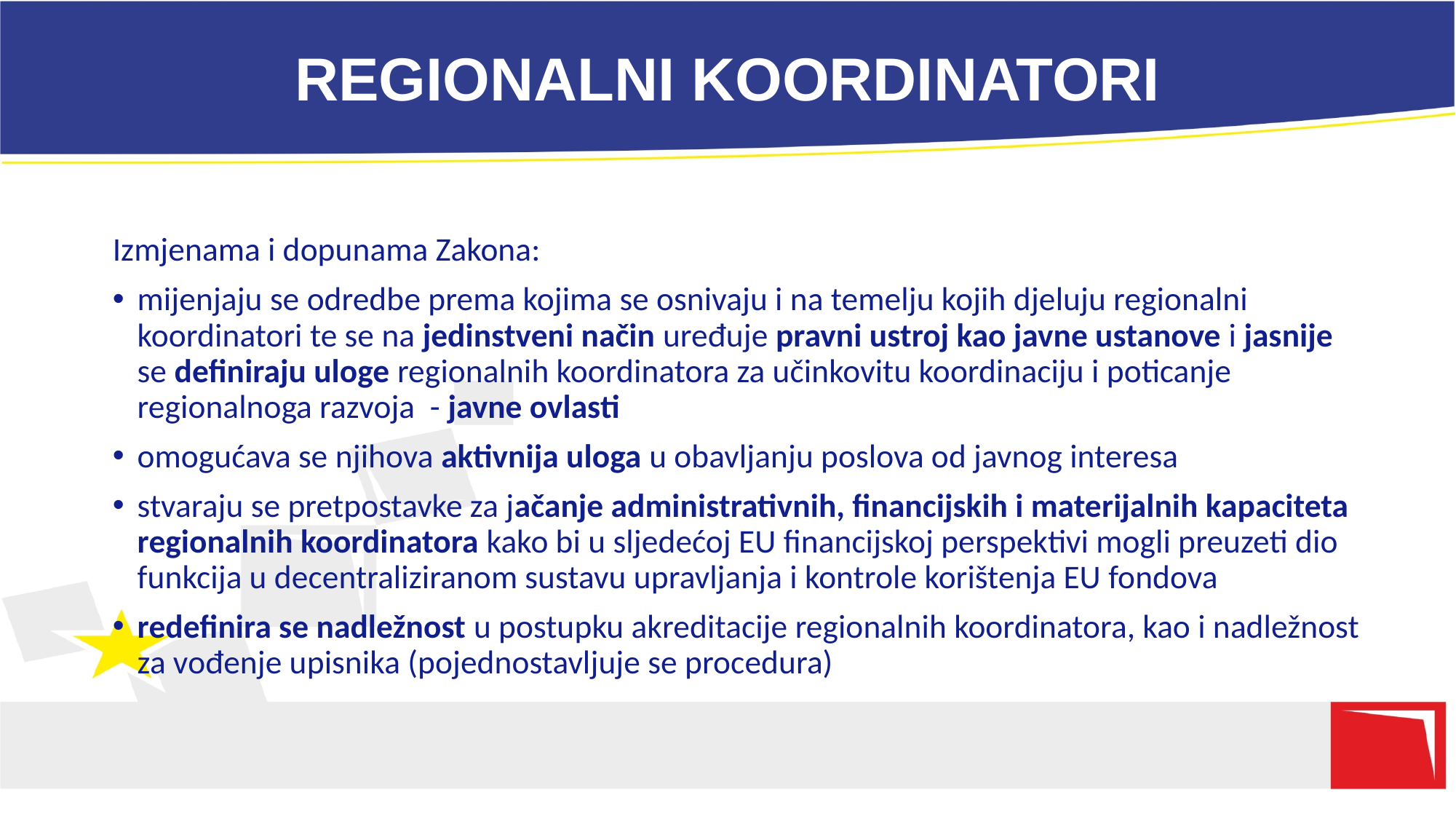

# REGIONALNI KOORDINATORI
Izmjenama i dopunama Zakona:
mijenjaju se odredbe prema kojima se osnivaju i na temelju kojih djeluju regionalni koordinatori te se na jedinstveni način uređuje pravni ustroj kao javne ustanove i jasnije se definiraju uloge regionalnih koordinatora za učinkovitu koordinaciju i poticanje regionalnoga razvoja  - javne ovlasti
omogućava se njihova aktivnija uloga u obavljanju poslova od javnog interesa
stvaraju se pretpostavke za jačanje administrativnih, financijskih i materijalnih kapaciteta regionalnih koordinatora kako bi u sljedećoj EU financijskoj perspektivi mogli preuzeti dio funkcija u decentraliziranom sustavu upravljanja i kontrole korištenja EU fondova
redefinira se nadležnost u postupku akreditacije regionalnih koordinatora, kao i nadležnost za vođenje upisnika (pojednostavljuje se procedura)